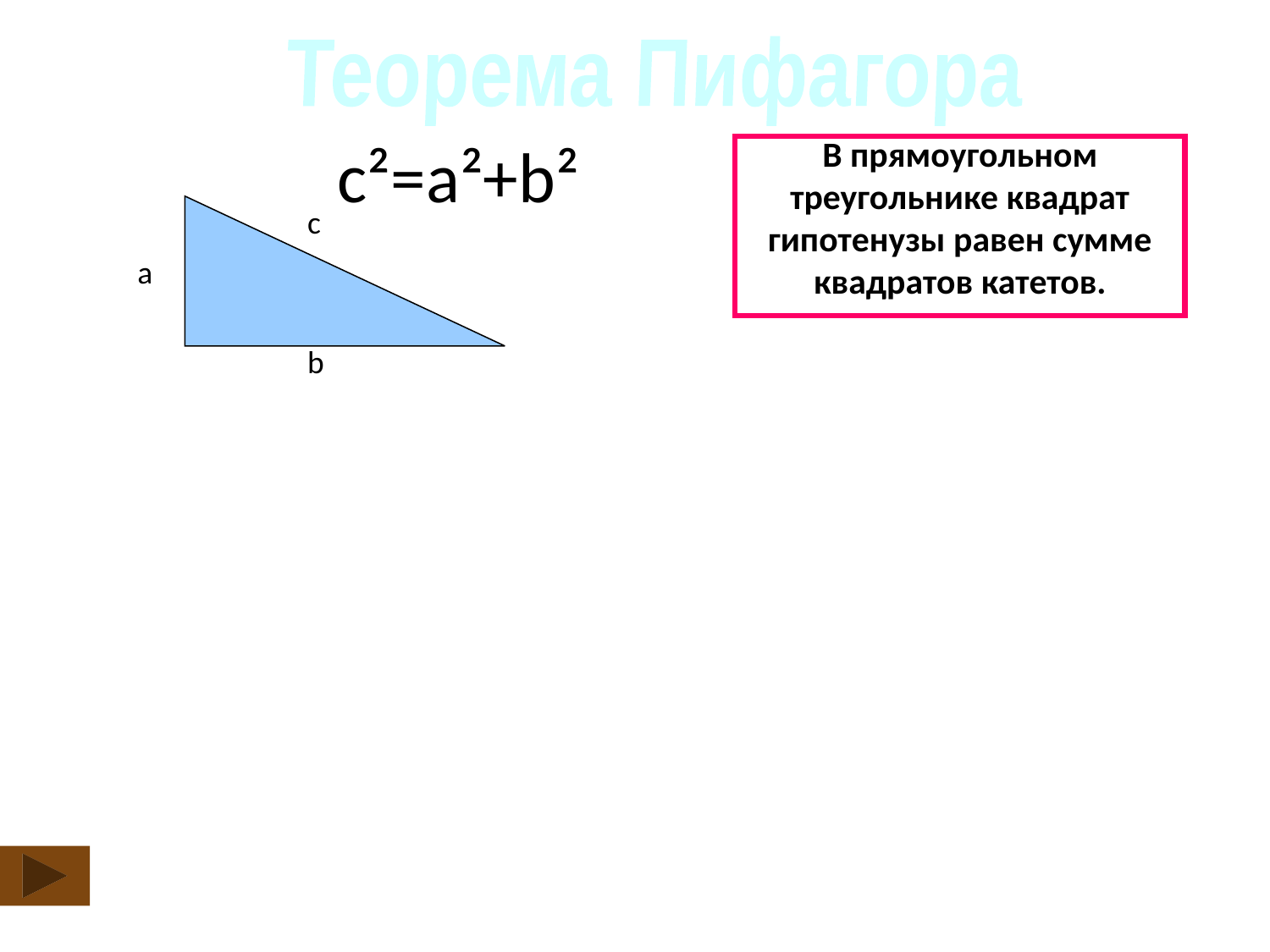

Теорема Пифагора
В прямоугольном треугольнике квадрат гипотенузы равен сумме квадратов катетов.
c²=a²+b²

с
а
b